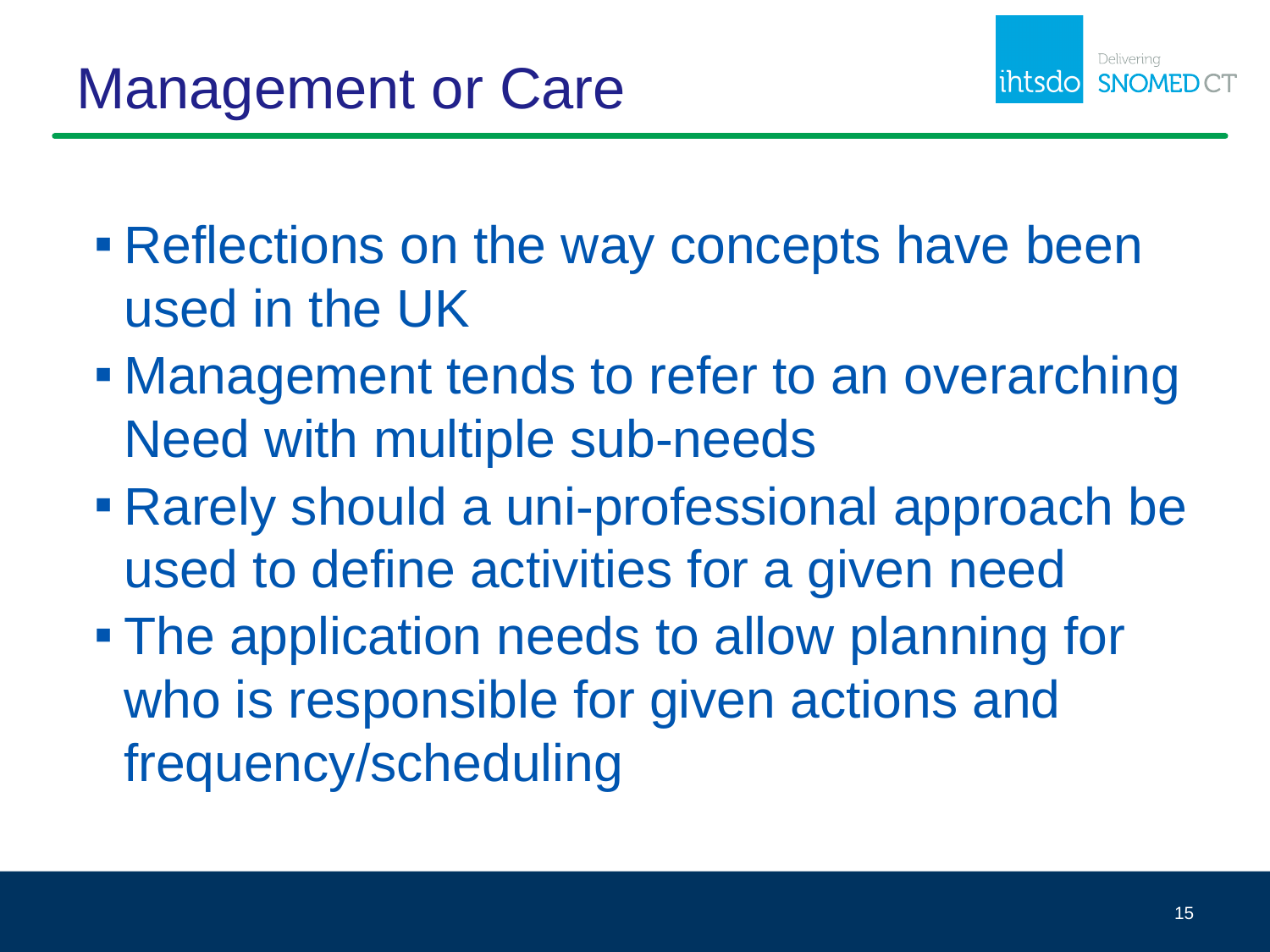

# Management or Care
Reflections on the way concepts have been used in the UK
Management tends to refer to an overarching Need with multiple sub-needs
Rarely should a uni-professional approach be used to define activities for a given need
The application needs to allow planning for who is responsible for given actions and frequency/scheduling
15